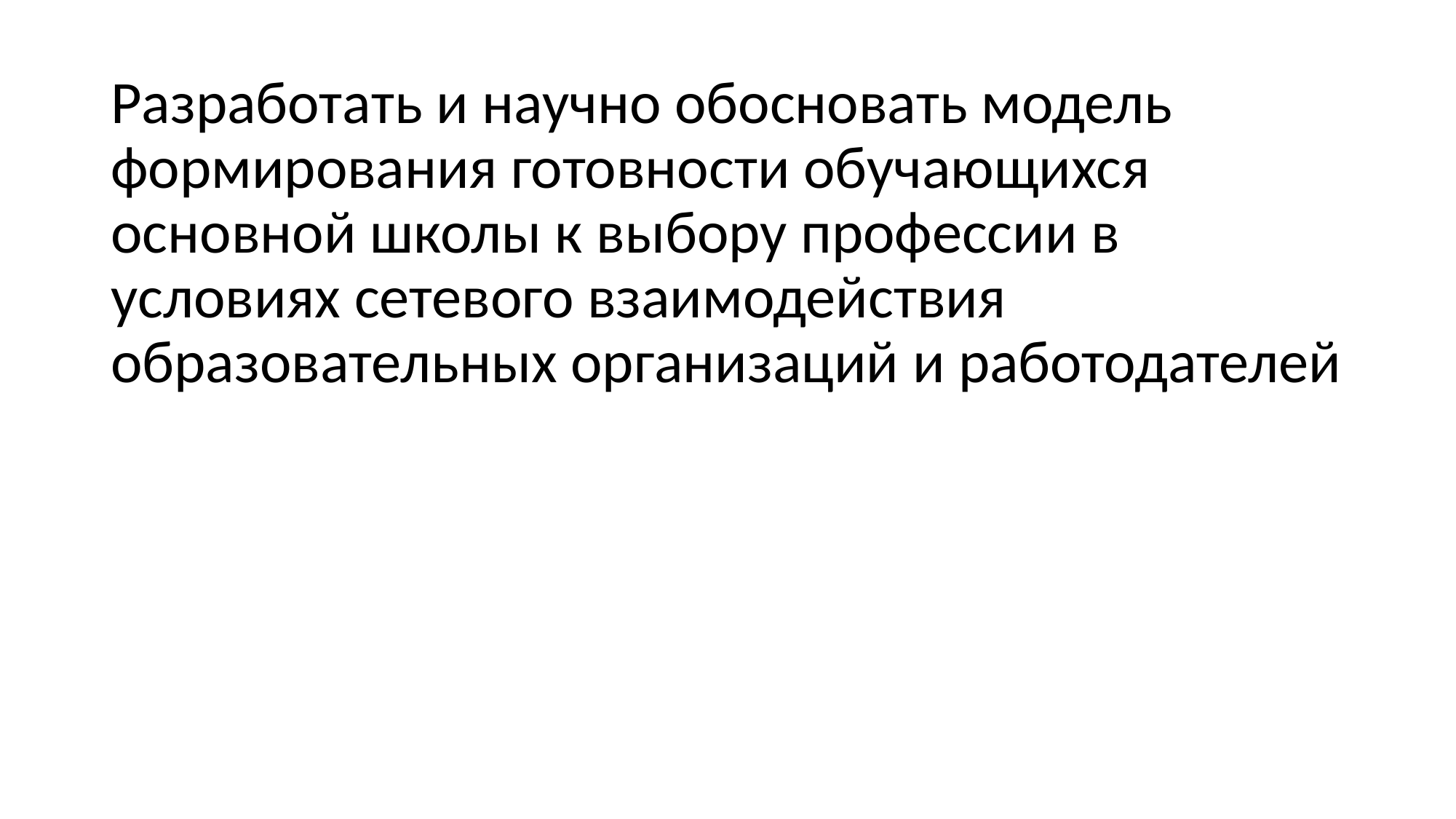

# Разработать и научно обосновать модель формирования готовности обучающихся основной школы к выбору профессии в условиях сетевого взаимодействия образовательных организаций и работодателей